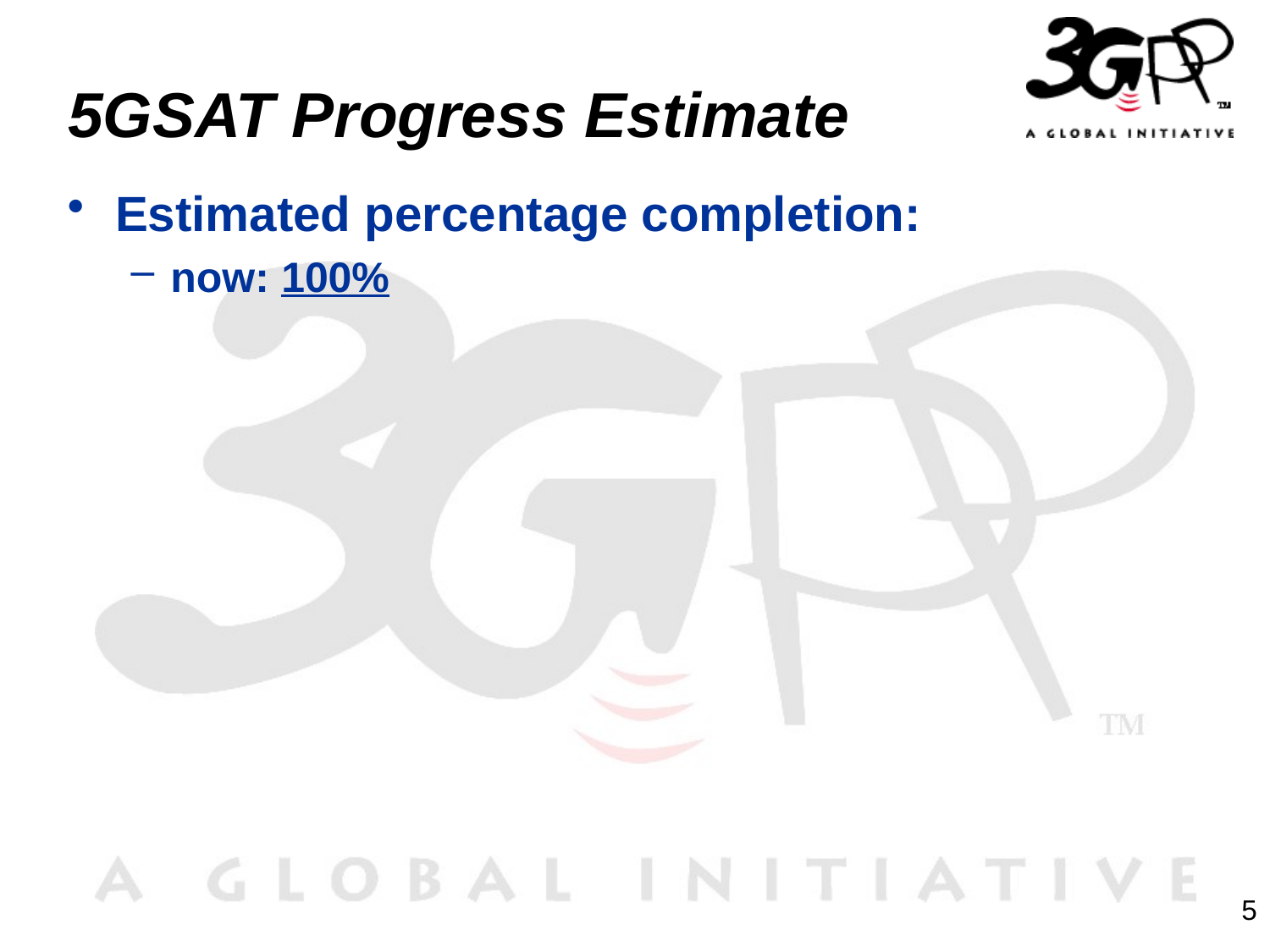

# 5GSAT Progress Estimate
Estimated percentage completion:
now: 100%

5